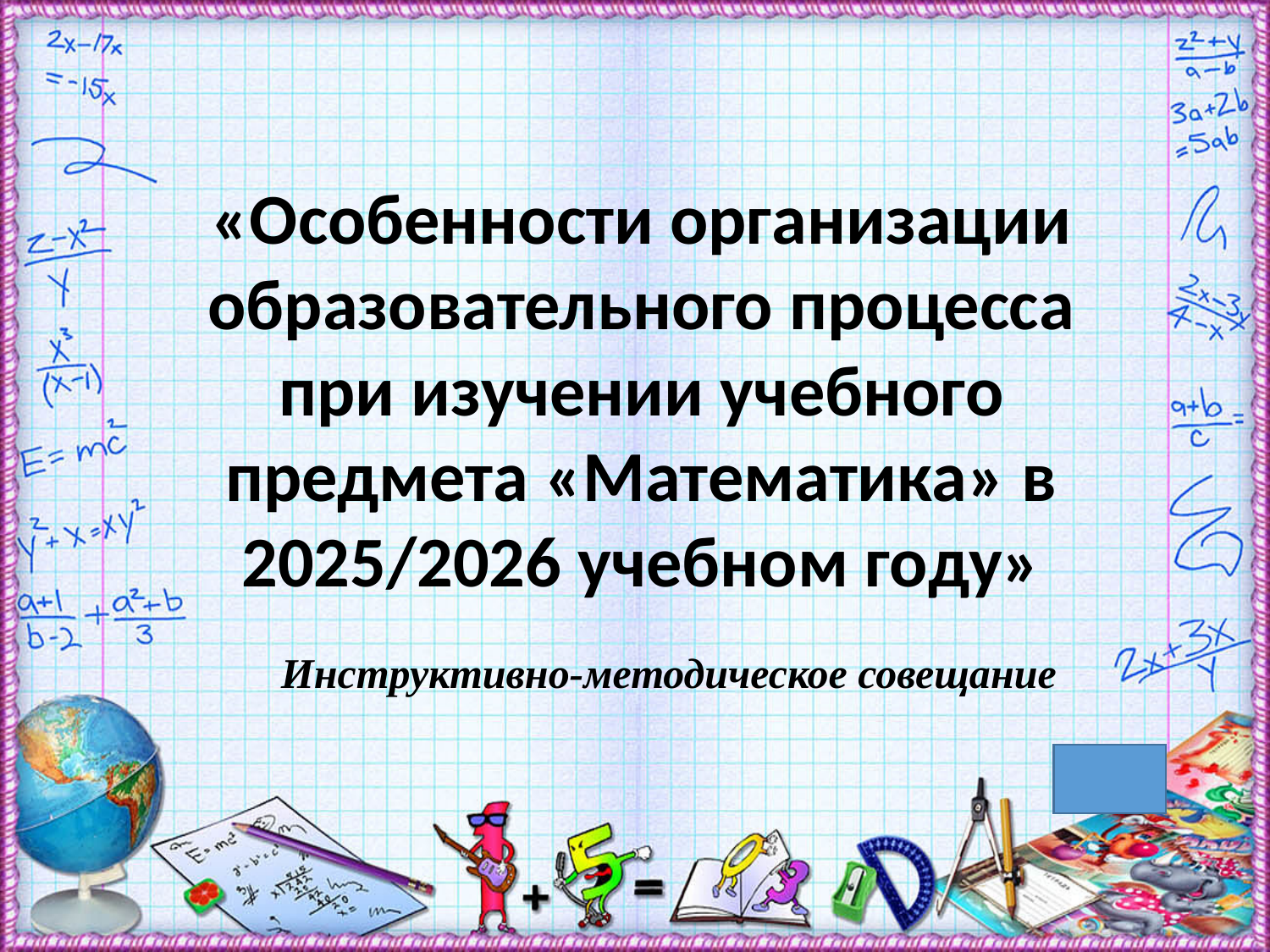

«Особенности организации образовательного процесса при изучении учебного предмета «Математика» в 2025/2026 учебном году»
Инструктивно-методическое совещание